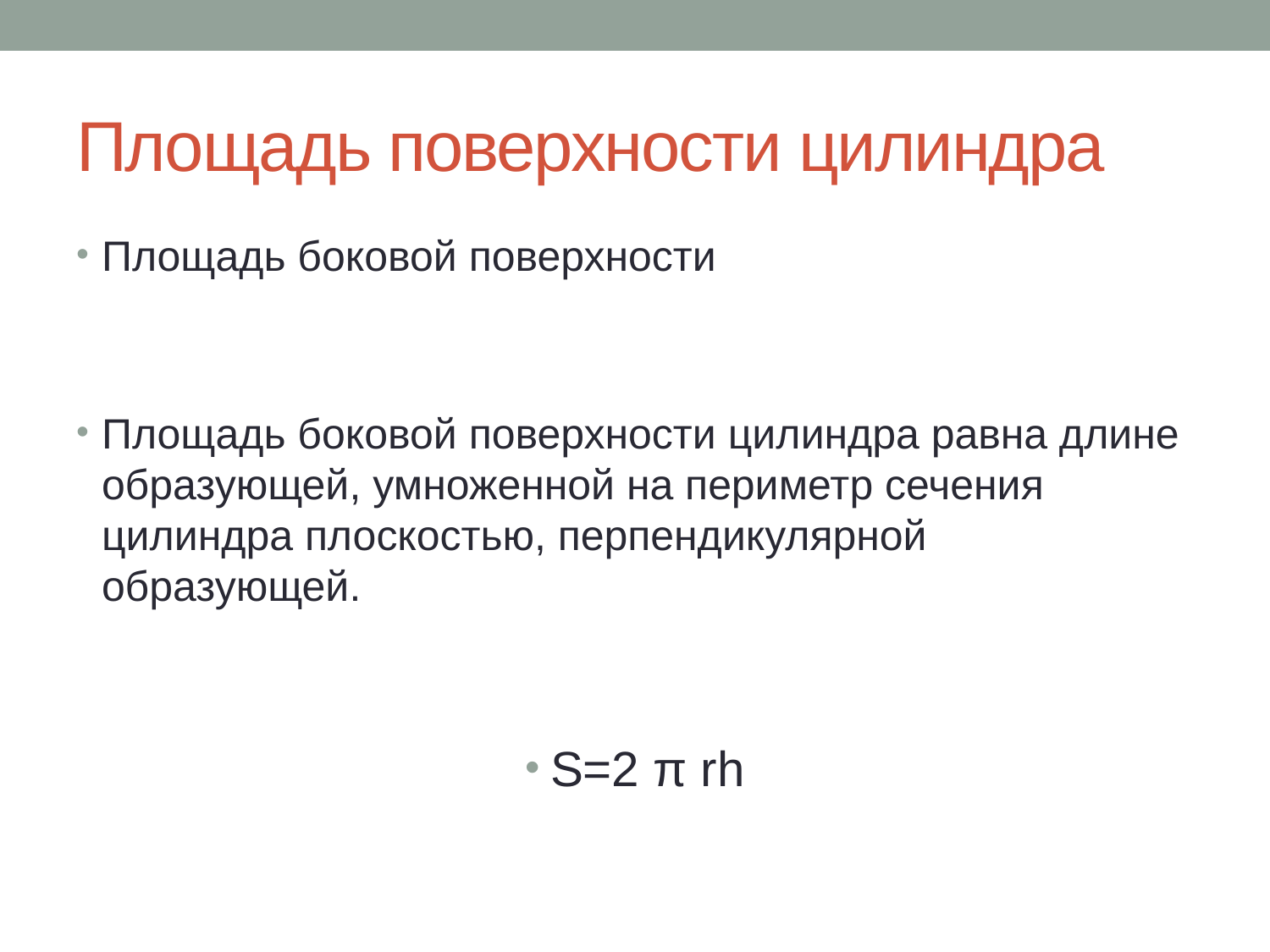

# Площадь поверхности цилиндра
Площадь боковой поверхности

Площадь боковой поверхности цилиндра равна длине образующей, умноженной на периметр сечения цилиндра плоскостью, перпендикулярной образующей.

S=2 π rh